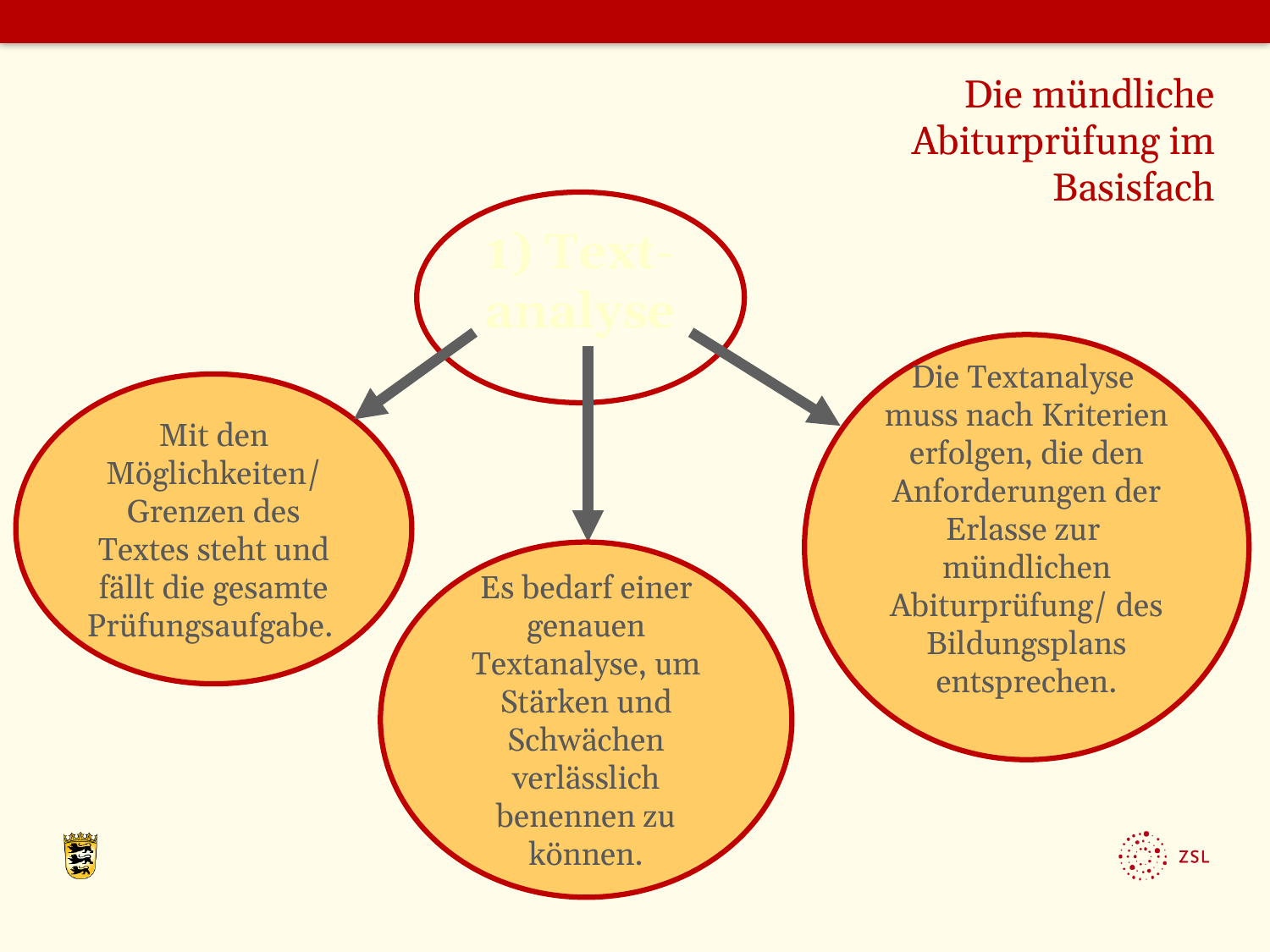

Die mündliche Abiturprüfung im Basisfach
1) Text-analyse

Die Textanalyse
muss nach Kriterien erfolgen, die den Anforderungen der Erlasse zur  mündlichen Abiturprüfung/ des Bildungsplans entsprechen.

Mit den Möglichkeiten/ Grenzen des Textes steht und fällt die gesamte Prüfungsaufgabe.
Es bedarf einer genauen Textanalyse, um Stärken und Schwächen verlässlich benennen zu können.